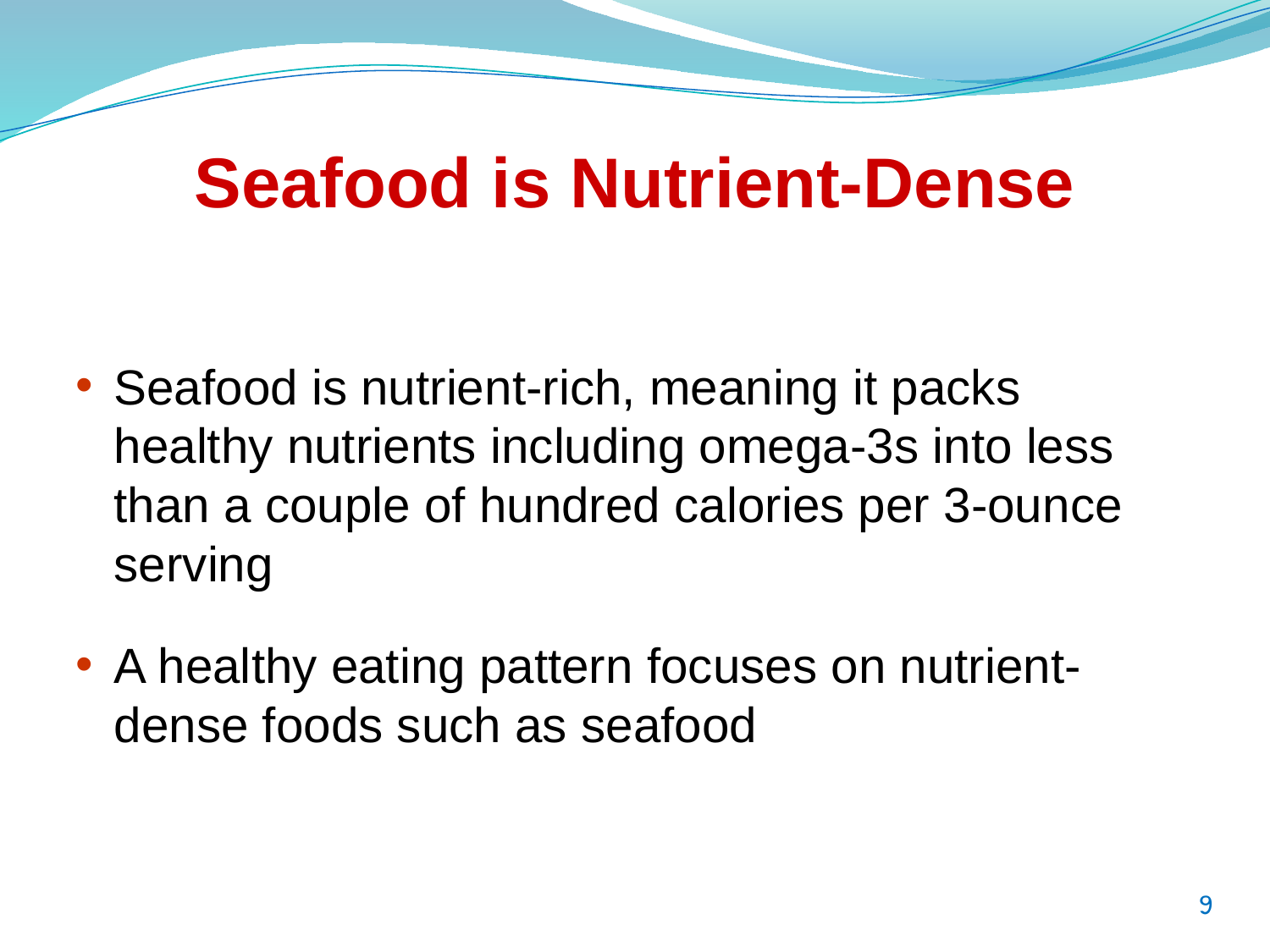

# Seafood is Nutrient-Dense
Seafood is nutrient-rich, meaning it packs healthy nutrients including omega-3s into less than a couple of hundred calories per 3-ounce serving
A healthy eating pattern focuses on nutrient-dense foods such as seafood
9